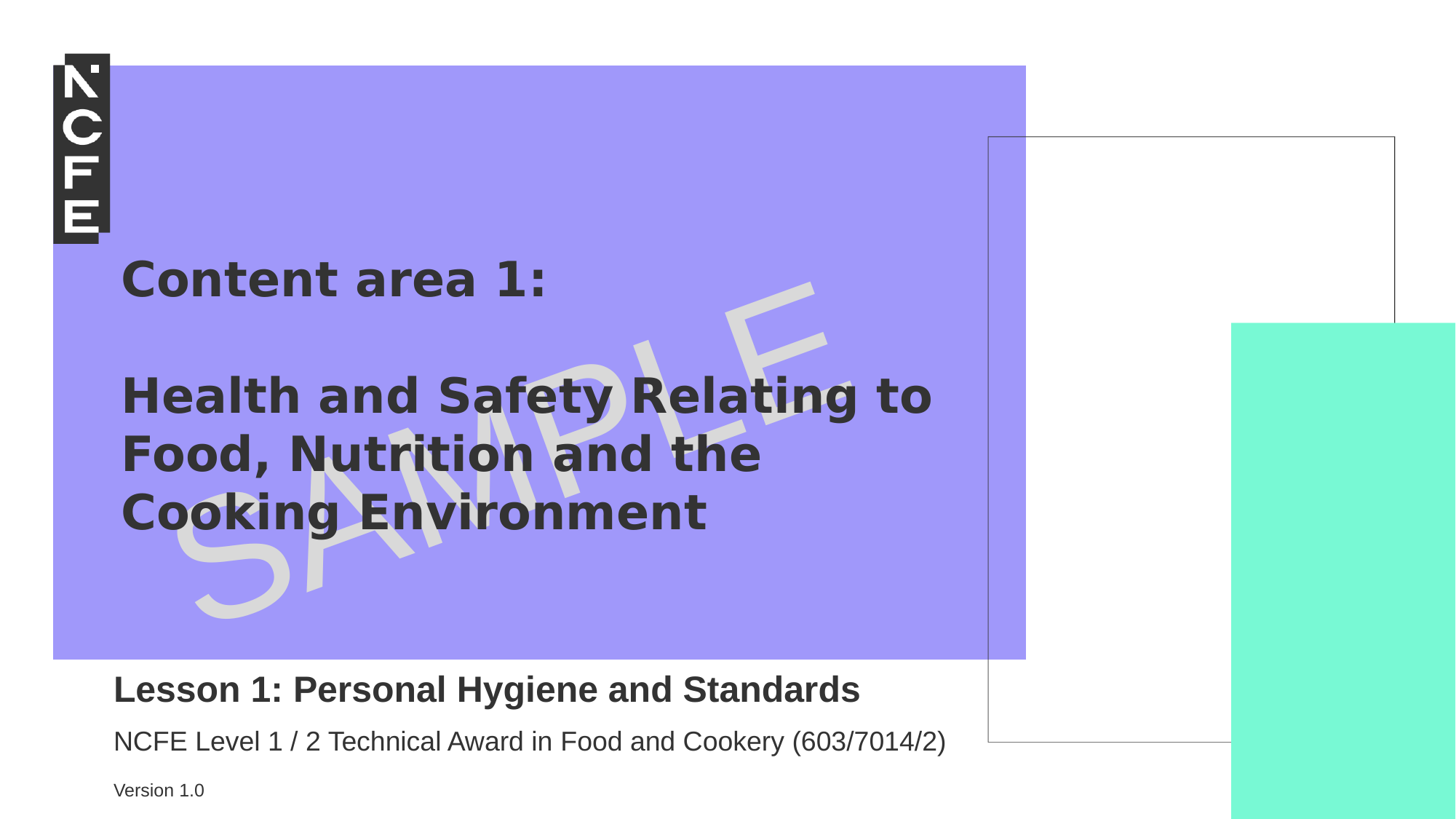

Content area 1:

Health and Safety Relating to Food, Nutrition and the Cooking Environment
Lesson 1: Personal Hygiene and Standards

NCFE Level 1 / 2 Technical Award in Food and Cookery (603/7014/2)

Version 1.0